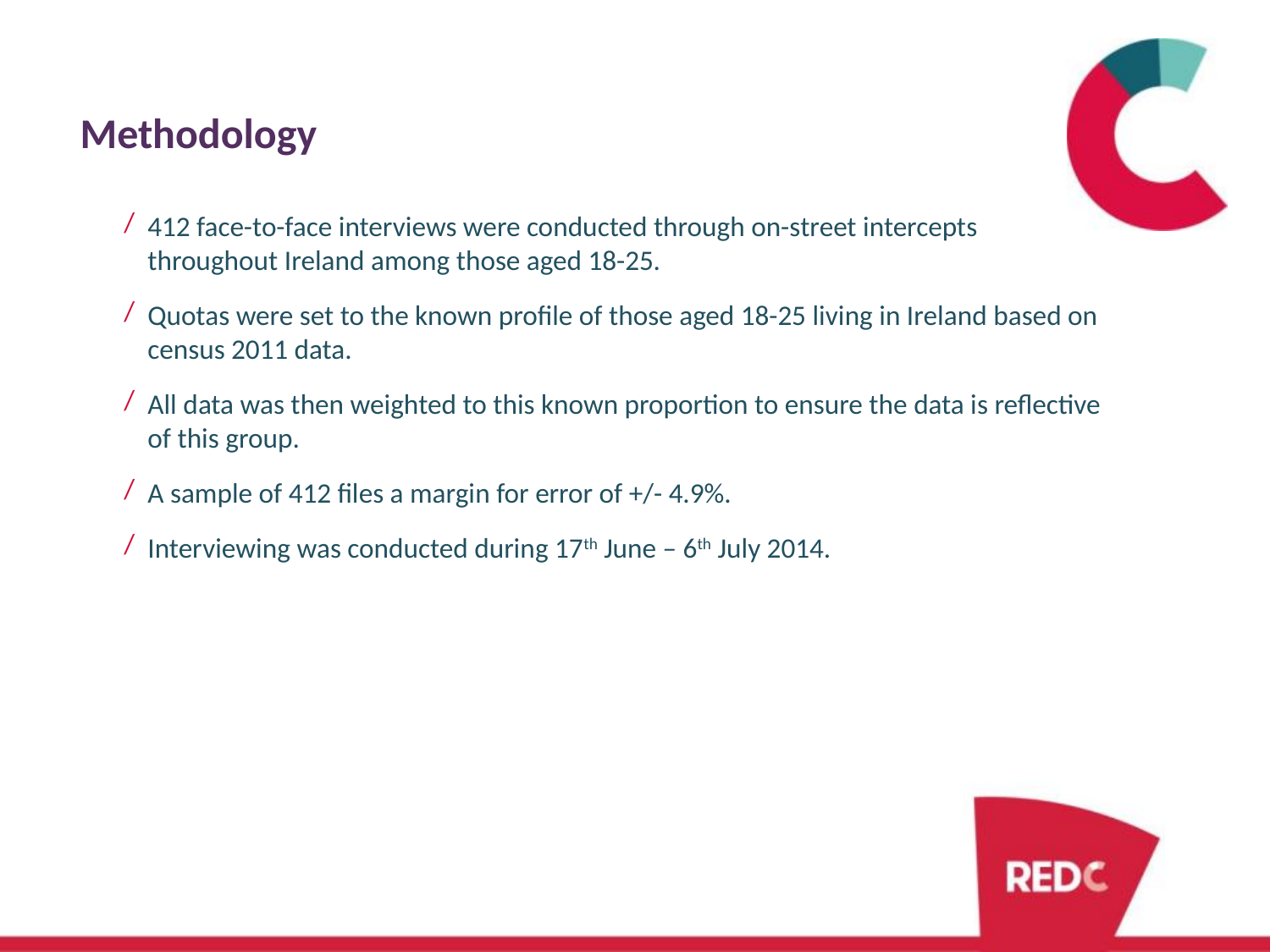

# Methodology
412 face-to-face interviews were conducted through on-street intercepts throughout Ireland among those aged 18-25.
Quotas were set to the known profile of those aged 18-25 living in Ireland based on census 2011 data.
All data was then weighted to this known proportion to ensure the data is reflective of this group.
A sample of 412 files a margin for error of +/- 4.9%.
Interviewing was conducted during 17th June – 6th July 2014.